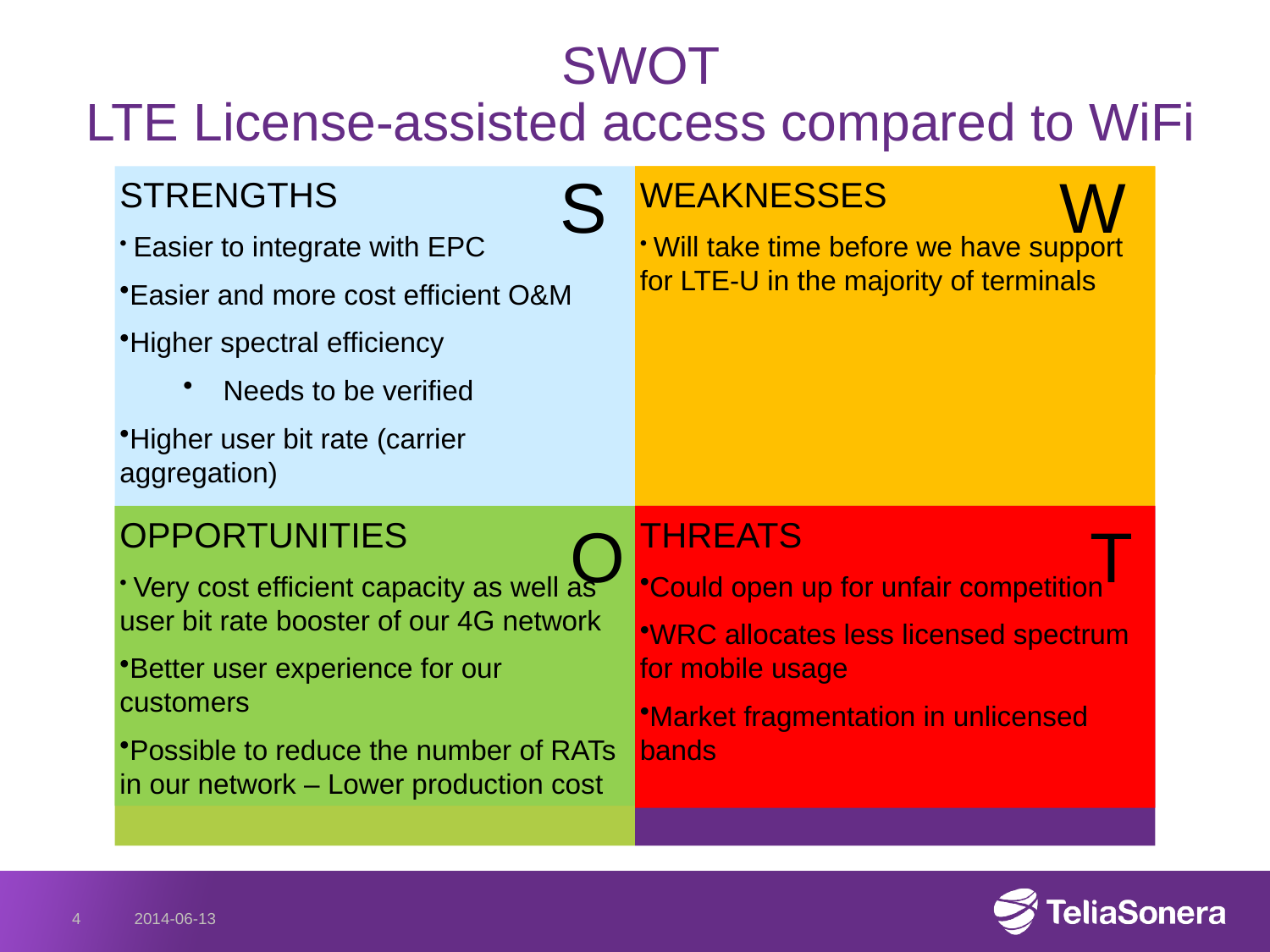

SWOT
LTE License-assisted access compared to WiFi
S
W

STRENGTHS
 Easier to integrate with EPC
Easier and more cost efficient O&M
Higher spectral efficiency
Needs to be verified
Higher user bit rate (carrier aggregation)

WEAKNESSES
 Will take time before we have support for LTE-U in the majority of terminals

OPPORTUNITIES
 Very cost efficient capacity as well as user bit rate booster of our 4G network
Better user experience for our customers
Possible to reduce the number of RATs in our network – Lower production cost
O

THREATS
Could open up for unfair competition
WRC allocates less licensed spectrum for mobile usage
Market fragmentation in unlicensed bands

T
4
2014-06-13